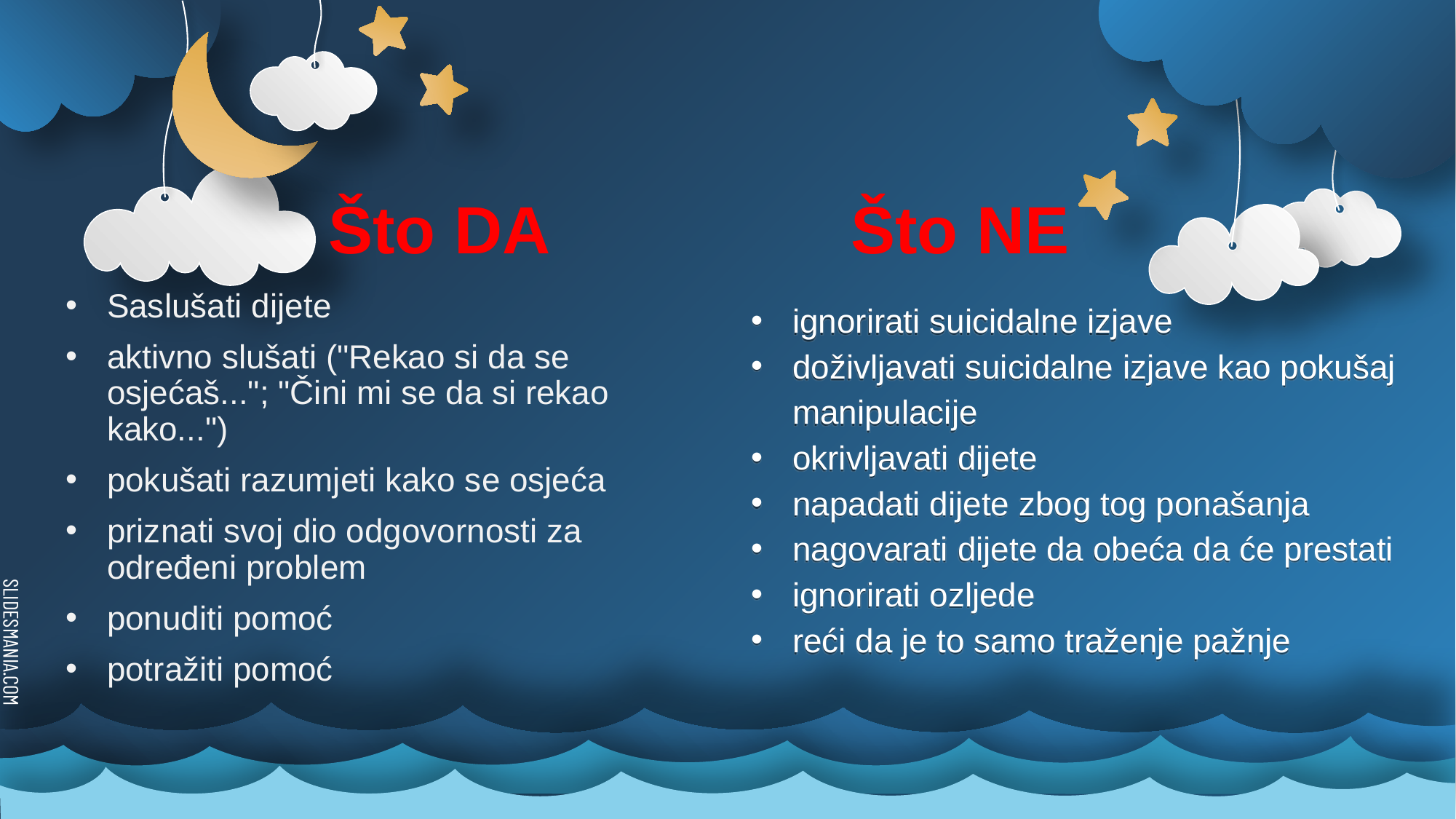

Što NE
Što DA

ignorirati suicidalne izjave
doživljavati suicidalne izjave kao pokušaj manipulacije
okrivljavati dijete
napadati dijete zbog tog ponašanja
nagovarati dijete da obeća da će prestati
ignorirati ozljede
reći da je to samo traženje pažnje

Saslušati dijete
aktivno slušati ("Rekao si da se osjećaš..."; "Čini mi se da si rekao kako...")
pokušati razumjeti kako se osjeća
priznati svoj dio odgovornosti za određeni problem
ponuditi pomoć
potražiti pomoć